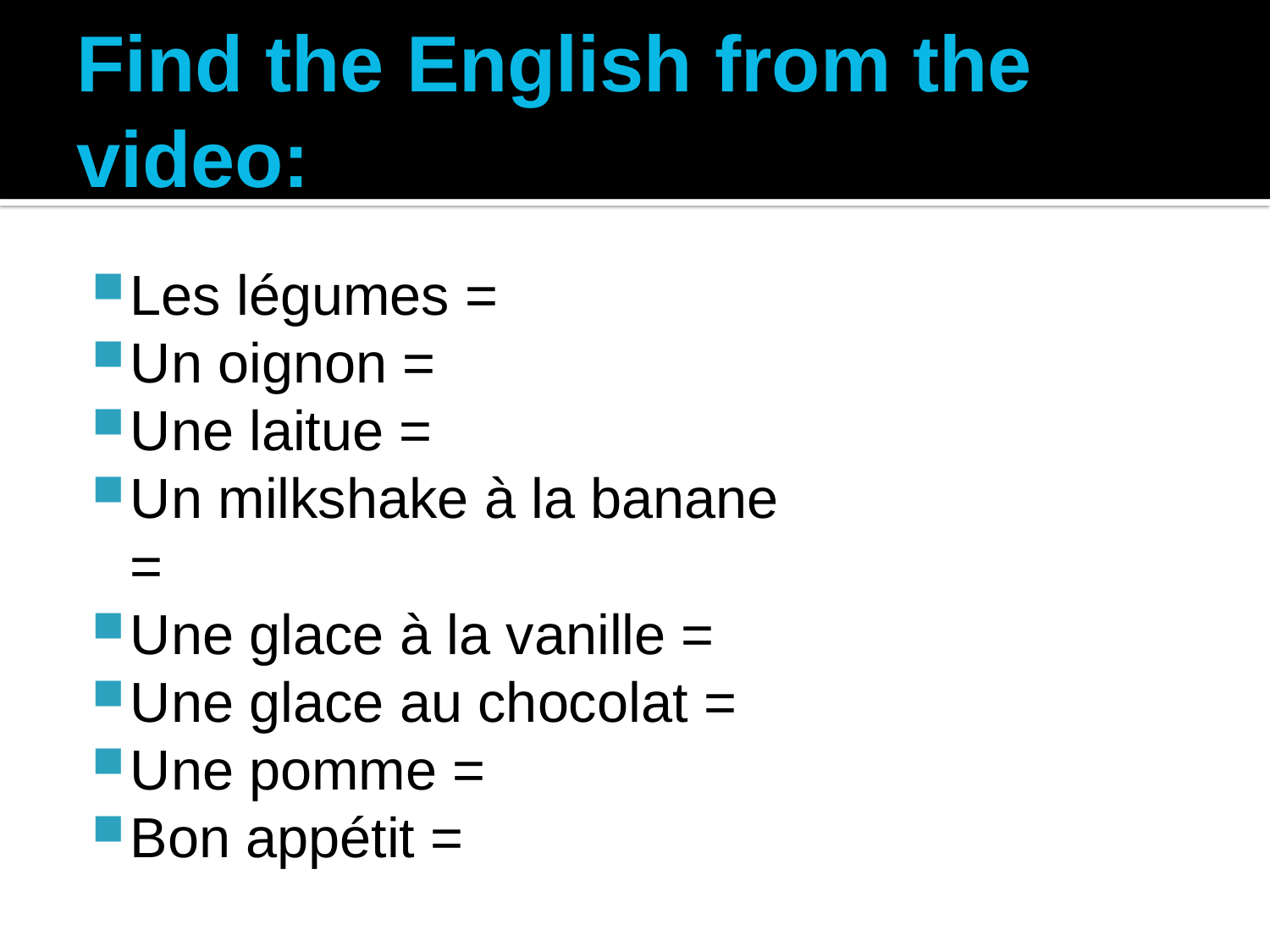

# Find the English from the video:
Les légumes =
Un oignon =
Une laitue =
Un milkshake à la banane =
Une glace à la vanille =
Une glace au chocolat =
Une pomme =
Bon appétit =